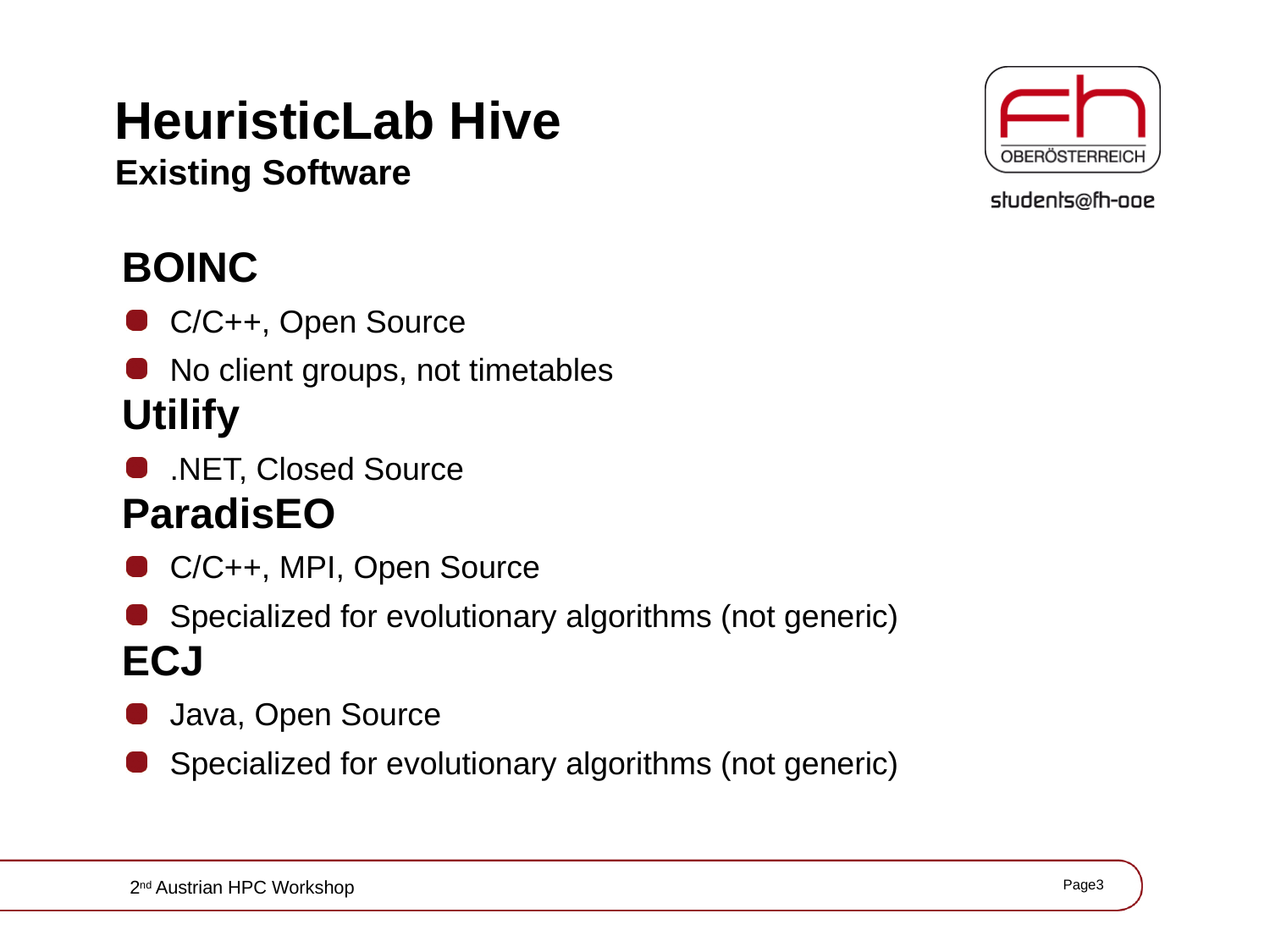

# HeuristicLab Hive Existing Software
BOINC
C/C++, Open Source
No client groups, not timetables
Utilify
.NET, Closed Source
ParadisEO
C/C++, MPI, Open Source
Specialized for evolutionary algorithms (not generic)
ECJ
Java, Open Source
Specialized for evolutionary algorithms (not generic)

Page3